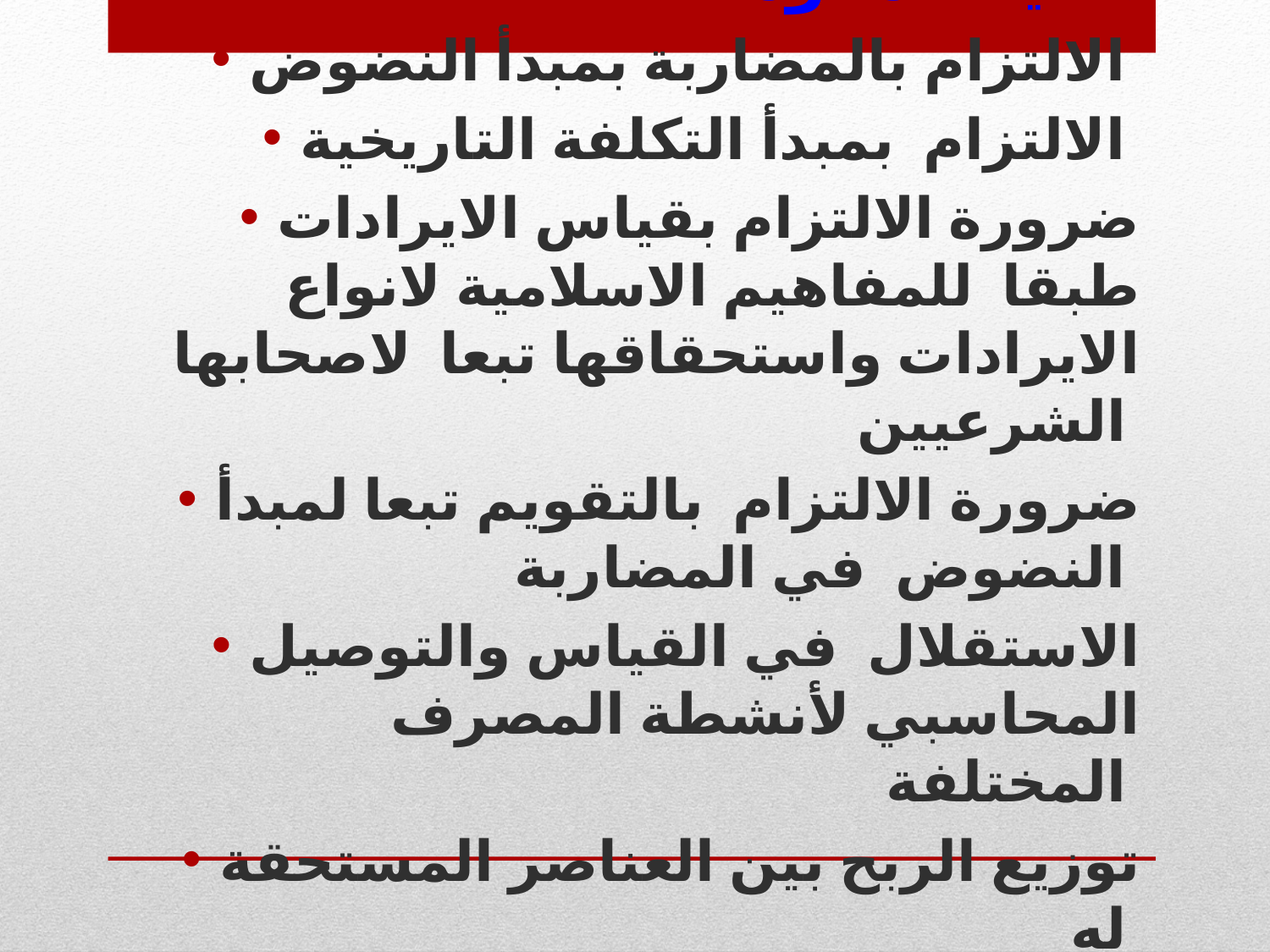

ثانيا :المقومات الخاصة:
الالتزام بالمضاربة بمبدأ النضوض
الالتزام  بمبدأ التكلفة التاريخية
ضرورة الالتزام بقياس الايرادات طبقا  للمفاهيم الاسلامية لانواع الايرادات واستحقاقها تبعا  لاصحابها الشرعيين
ضرورة الالتزام  بالتقويم تبعا لمبدأ النضوض  في المضاربة
الاستقلال  في القياس والتوصيل المحاسبي لأنشطة المصرف المختلفة
توزيع الربح بين العناصر المستحقة له